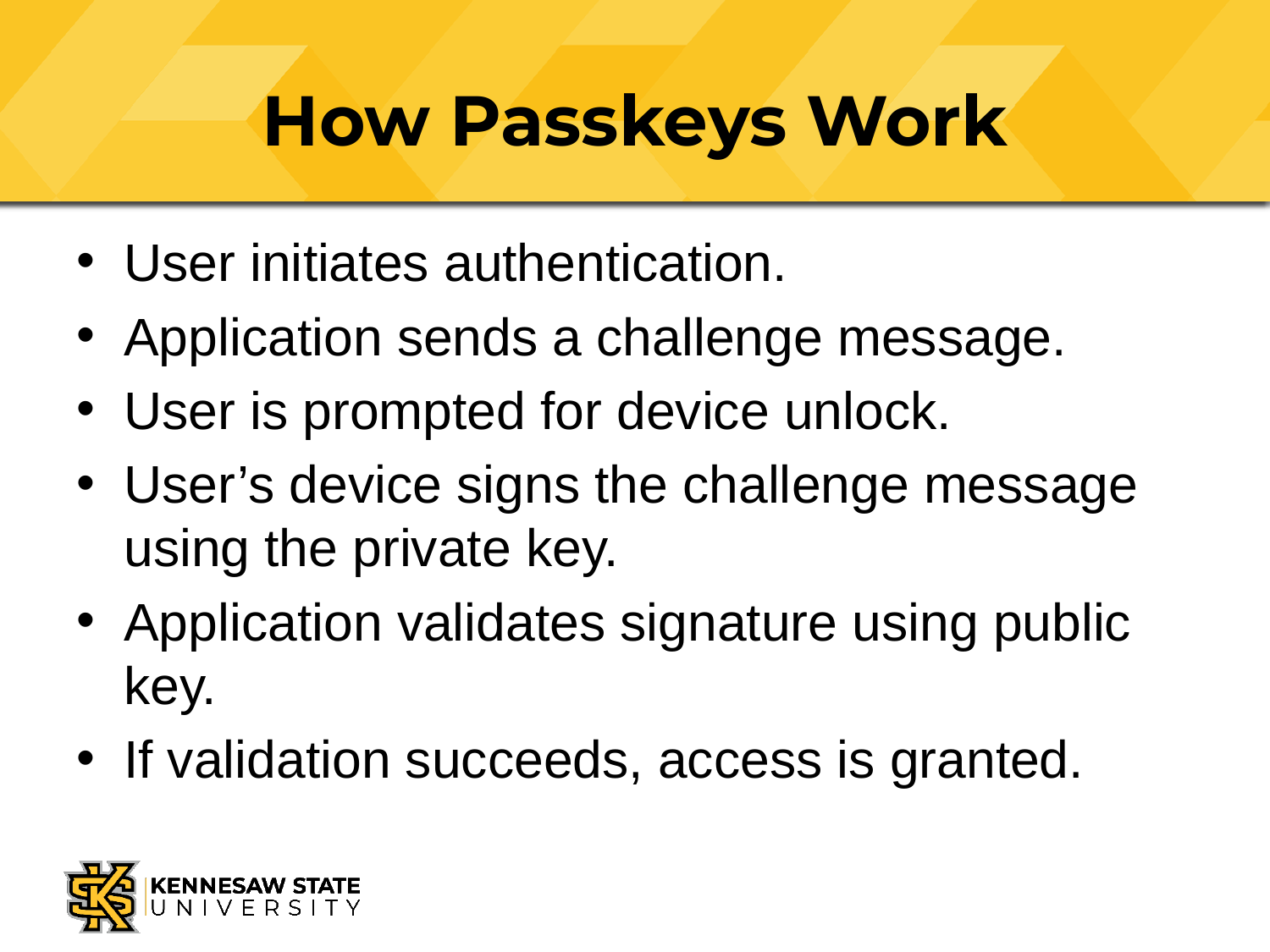

# How Passkeys Work
User initiates authentication.
Application sends a challenge message.
User is prompted for device unlock.
User’s device signs the challenge message using the private key.
Application validates signature using public key.
If validation succeeds, access is granted.